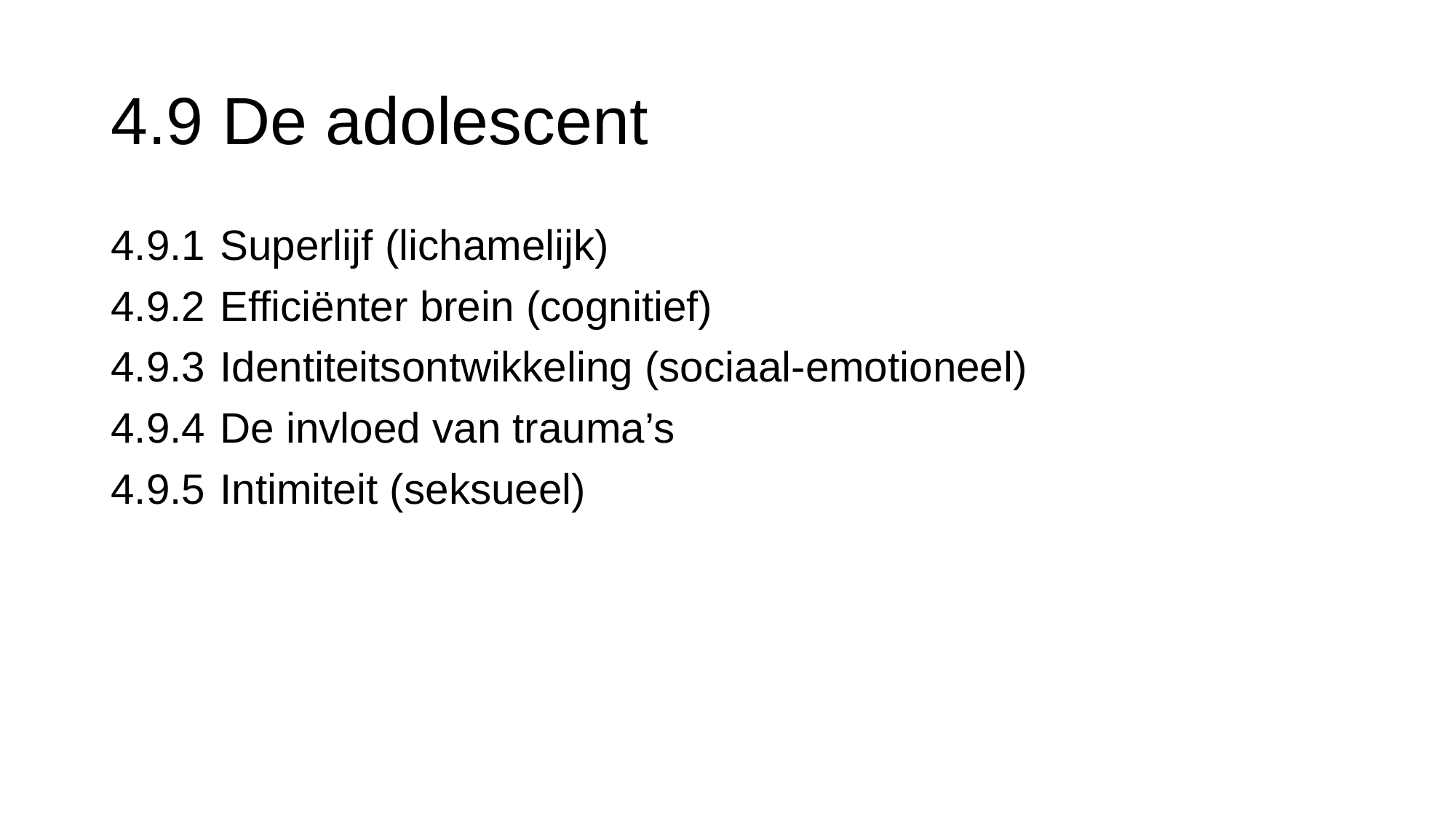

# 4.9 De adolescent
4.9.1	Superlijf (lichamelijk)
4.9.2	Efficiënter brein (cognitief)
4.9.3	Identiteitsontwikkeling (sociaal-emotioneel)
4.9.4	De invloed van trauma’s
4.9.5	Intimiteit (seksueel)